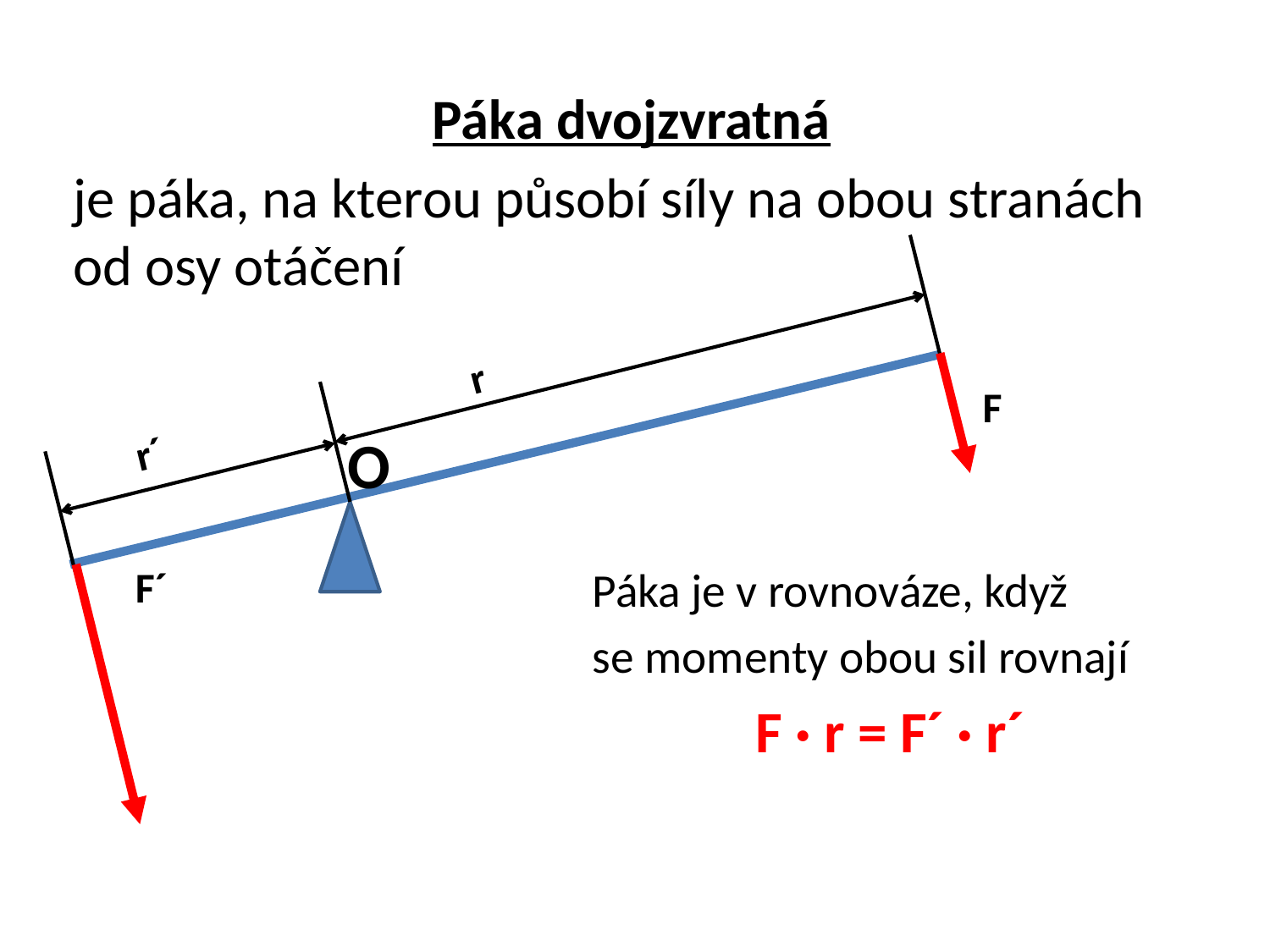

Páka dvojzvratná
je páka, na kterou působí síly na obou stranách od osy otáčení
r
F
O
r´

F´
Páka je v rovnováze, když
se momenty obou sil rovnají
F · r = F´ · r´